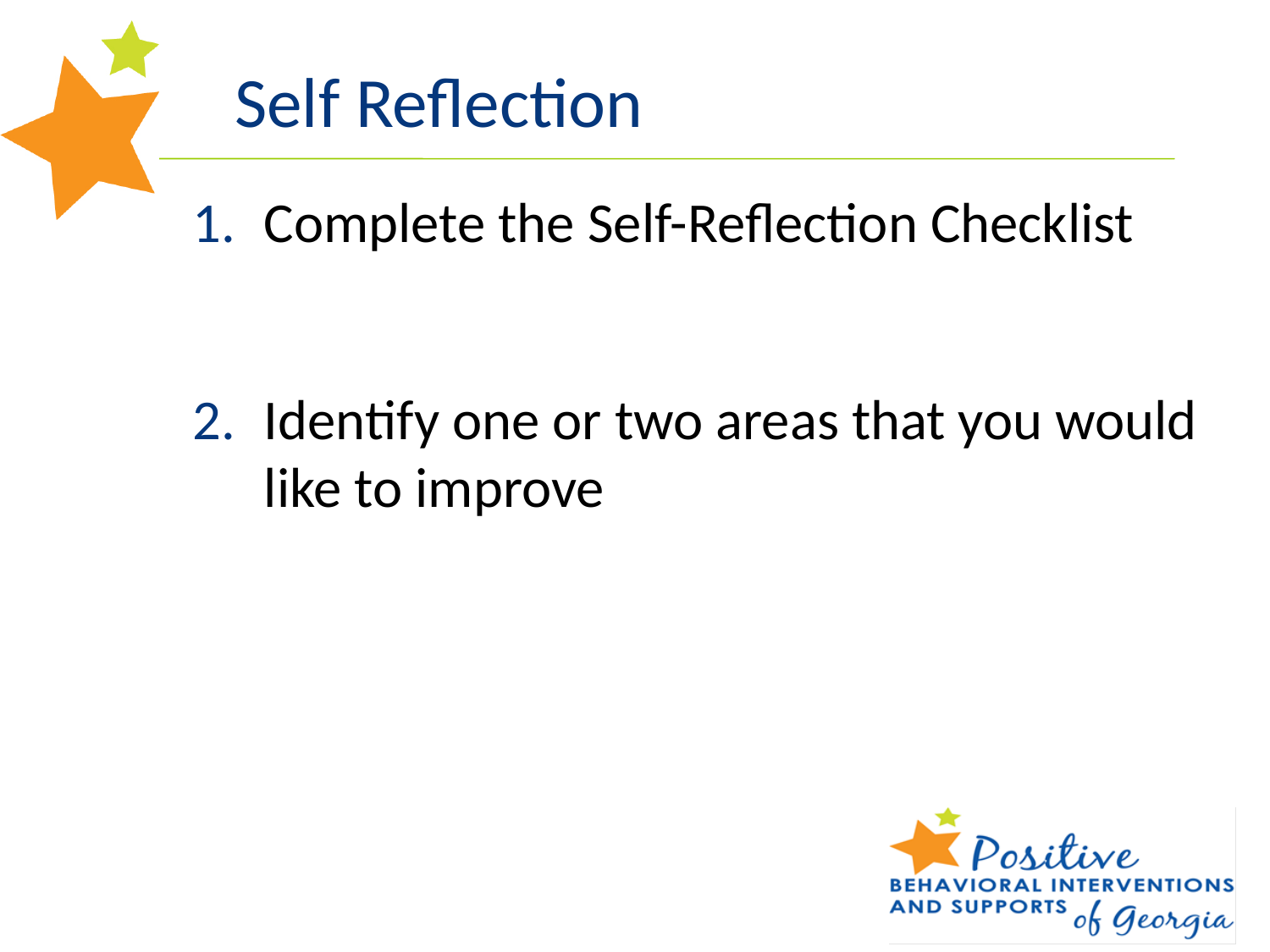

Self Reflection
Complete the Self-Reflection Checklist

Identify one or two areas that you would like to improve